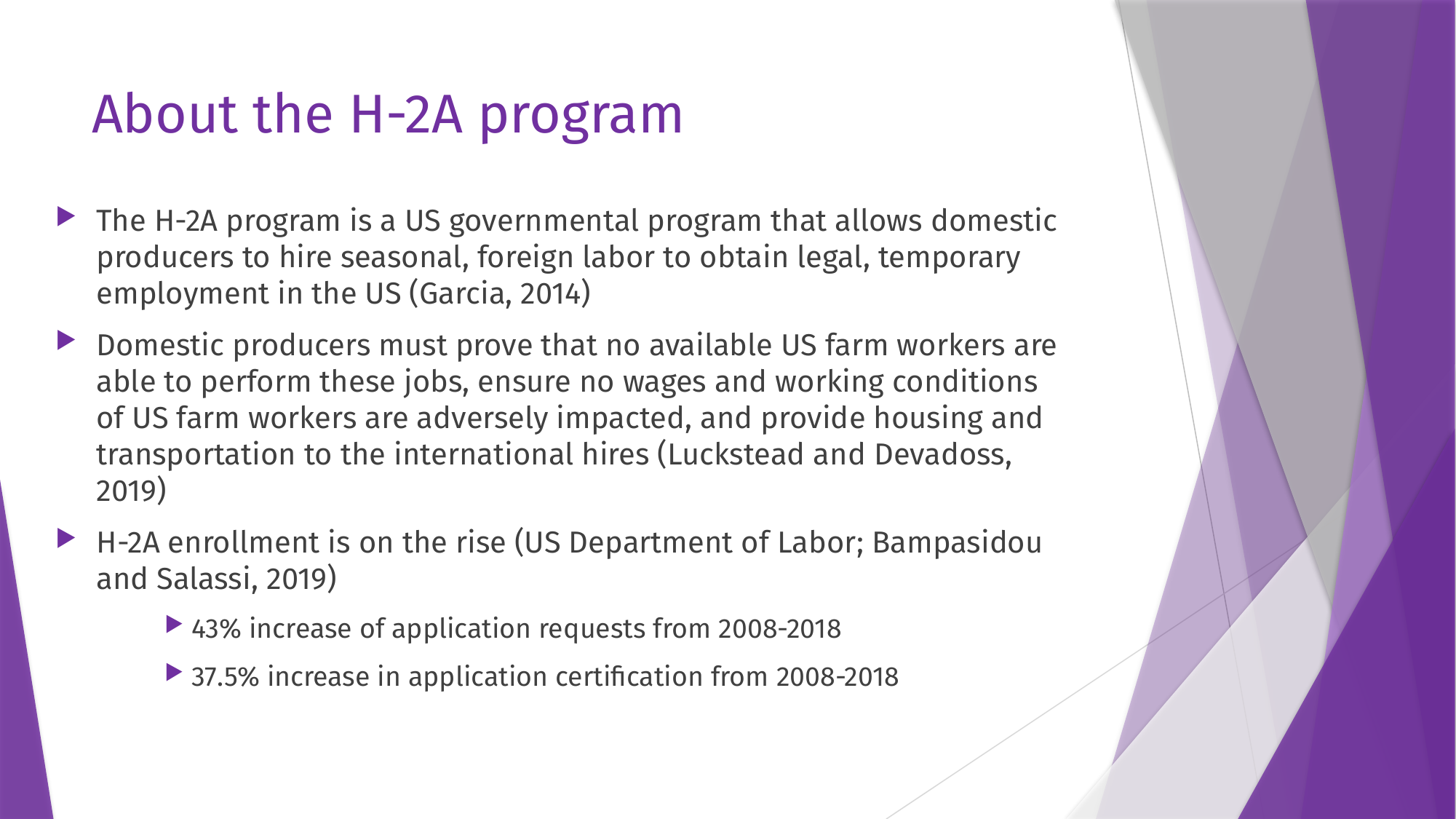

# About the H-2A program
The H-2A program is a US governmental program that allows domestic producers to hire seasonal, foreign labor to obtain legal, temporary employment in the US (Garcia, 2014)
Domestic producers must prove that no available US farm workers are able to perform these jobs, ensure no wages and working conditions of US farm workers are adversely impacted, and provide housing and transportation to the international hires (Luckstead and Devadoss, 2019)
H-2A enrollment is on the rise (US Department of Labor; Bampasidou and Salassi, 2019)
43% increase of application requests from 2008-2018
37.5% increase in application certification from 2008-2018